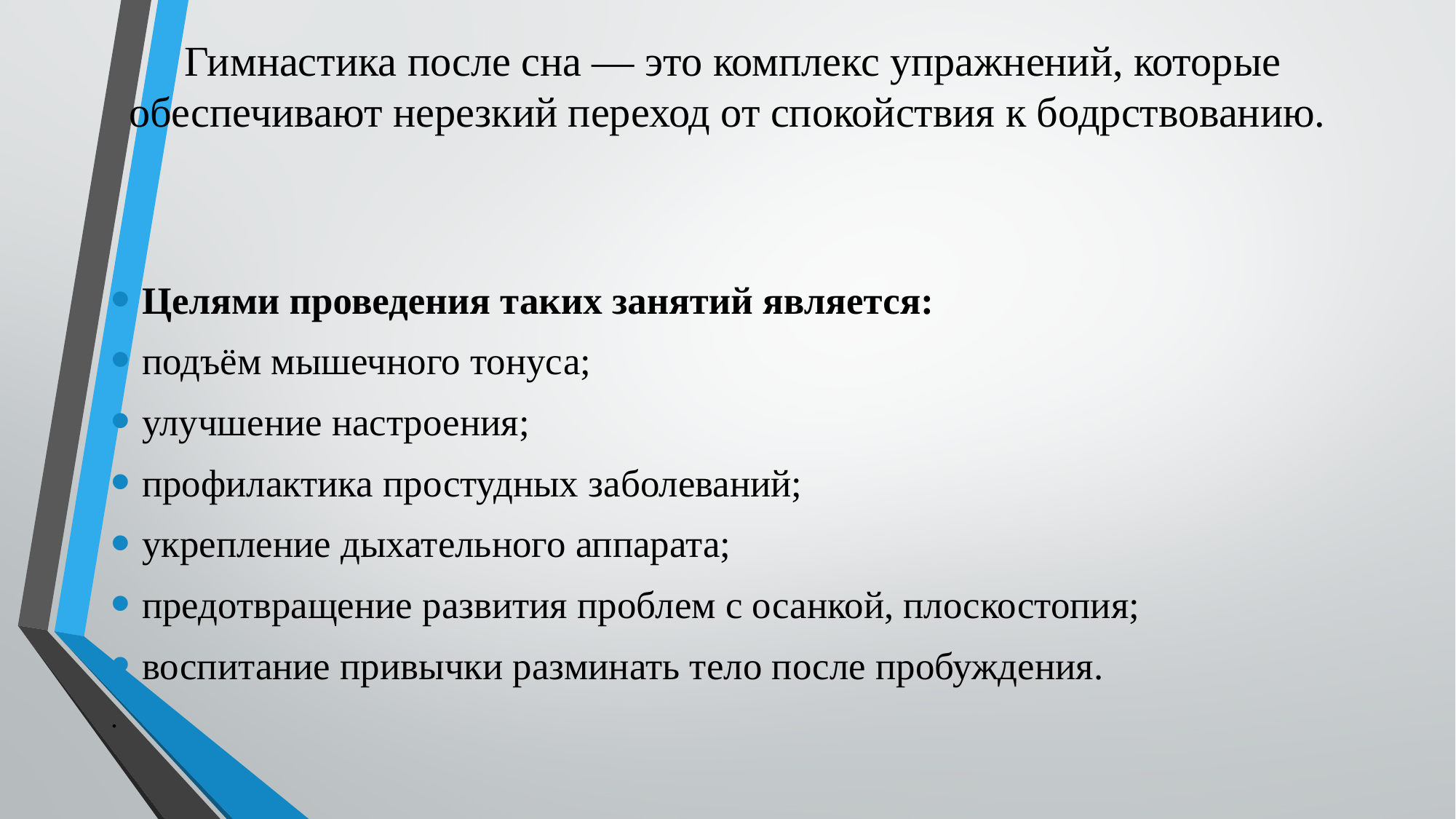

# Гимнастика после сна — это комплекс упражнений, которые обеспечивают нерезкий переход от спокойствия к бодрствованию.

Целями проведения таких занятий является:
подъём мышечного тонуса;
улучшение настроения;
профилактика простудных заболеваний;
укрепление дыхательного аппарата;
предотвращение развития проблем с осанкой, плоскостопия;
воспитание привычки разминать тело после пробуждения.
.